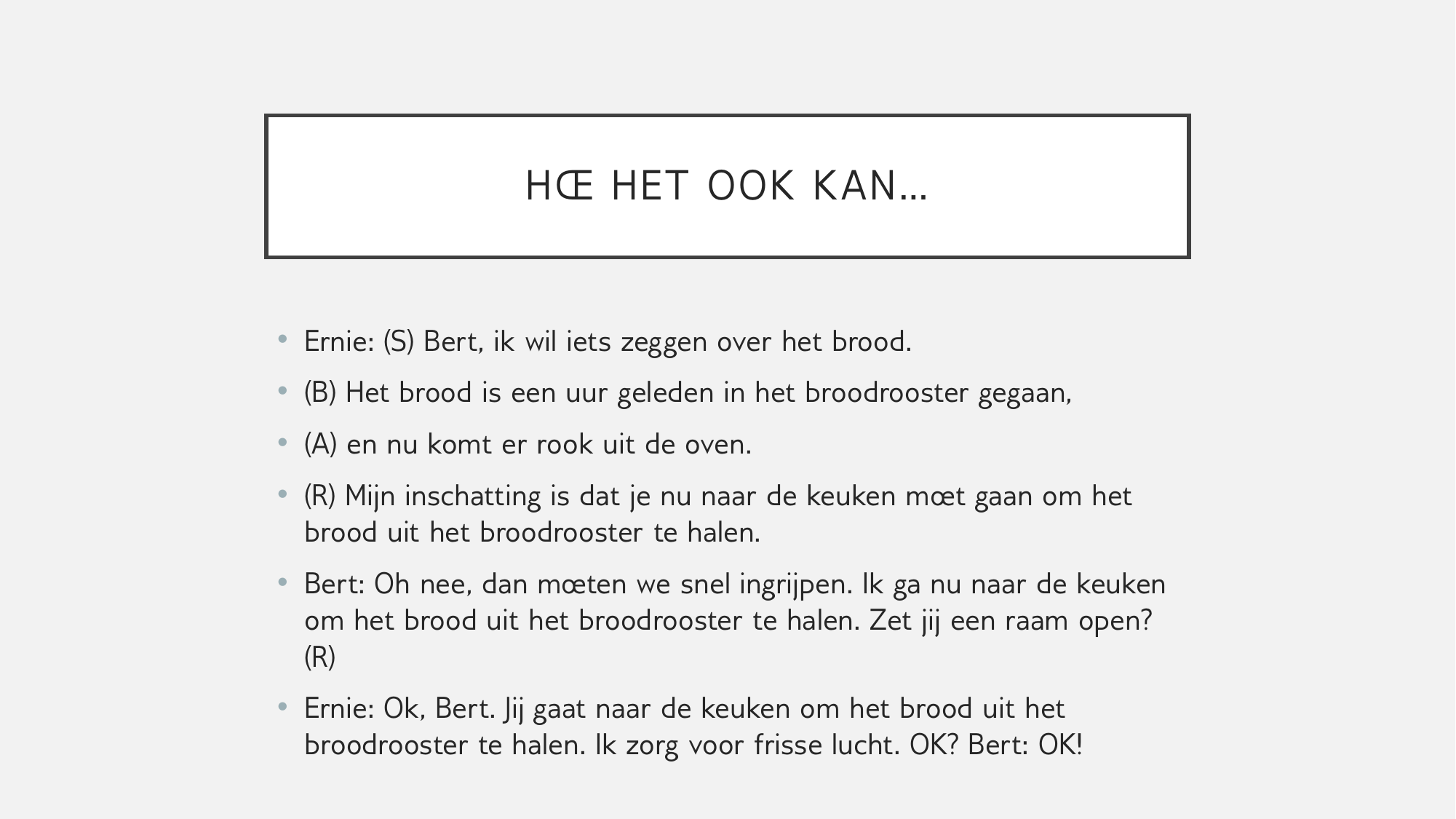

# Hoe het ook kan…
Ernie: (S) Bert, ik wil iets zeggen over het brood.
(B) Het brood is een uur geleden in het broodrooster gegaan,
(A) en nu komt er rook uit de oven.
(R) Mijn inschatting is dat je nu naar de keuken moet gaan om het brood uit het broodrooster te halen.
Bert: Oh nee, dan moeten we snel ingrijpen. Ik ga nu naar de keuken om het brood uit het broodrooster te halen. Zet jij een raam open? (R)
Ernie: Ok, Bert. Jij gaat naar de keuken om het brood uit het broodrooster te halen. Ik zorg voor frisse lucht. OK? Bert: OK!